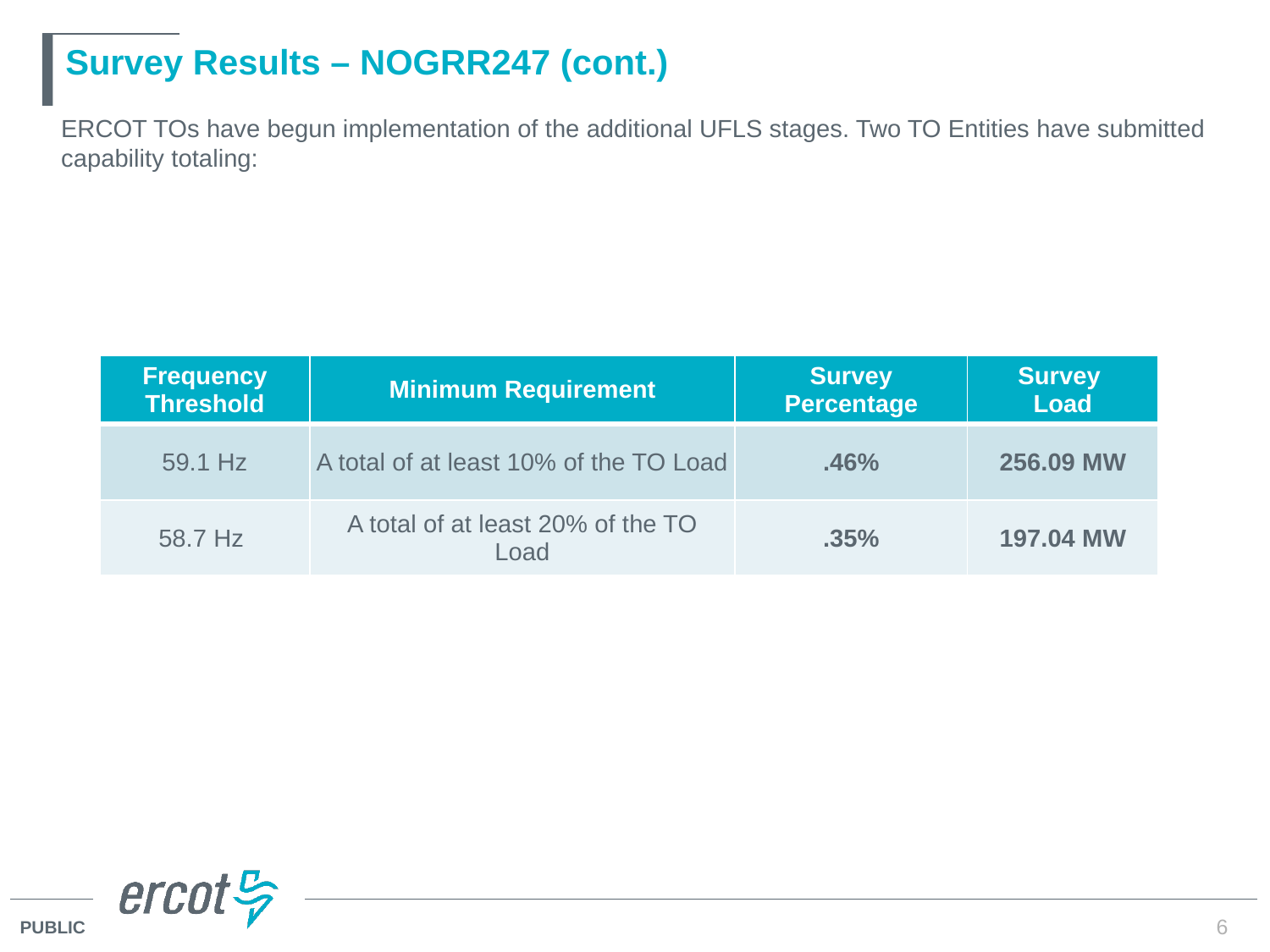

# Survey Results – NOGRR247 (cont.)
ERCOT TOs have begun implementation of the additional UFLS stages. Two TO Entities have submitted capability totaling:

| Frequency Threshold | Minimum Requirement | Survey Percentage | Survey Load |
| --- | --- | --- | --- |
| 59.1 Hz | A total of at least 10% of the TO Load | .46% | 256.09 MW |
| 58.7 Hz | A total of at least 20% of the TO Load | .35% | 197.04 MW |

6